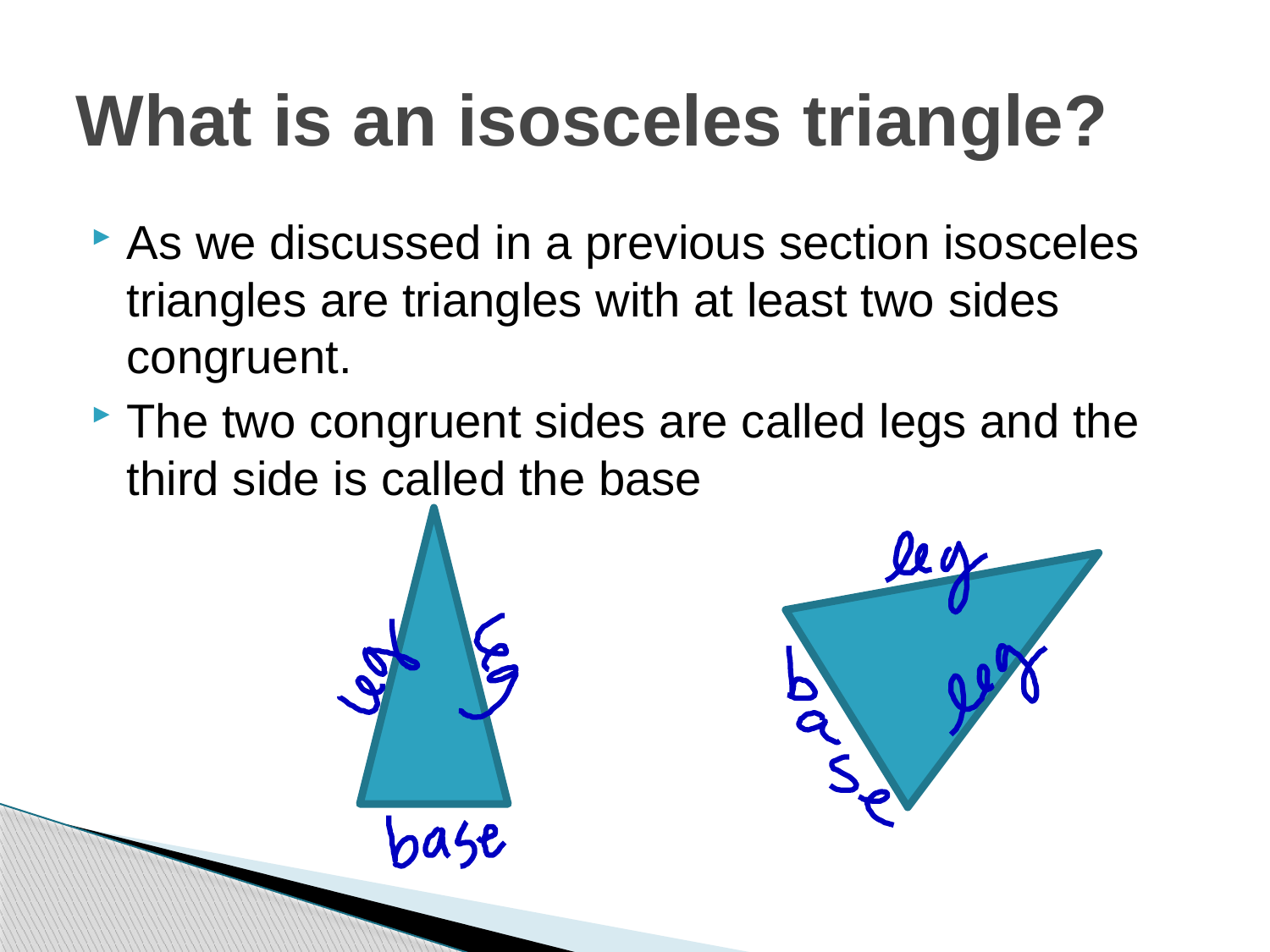

# What is an isosceles triangle?
As we discussed in a previous section isosceles triangles are triangles with at least two sides congruent.
The two congruent sides are called legs and the third side is called the base